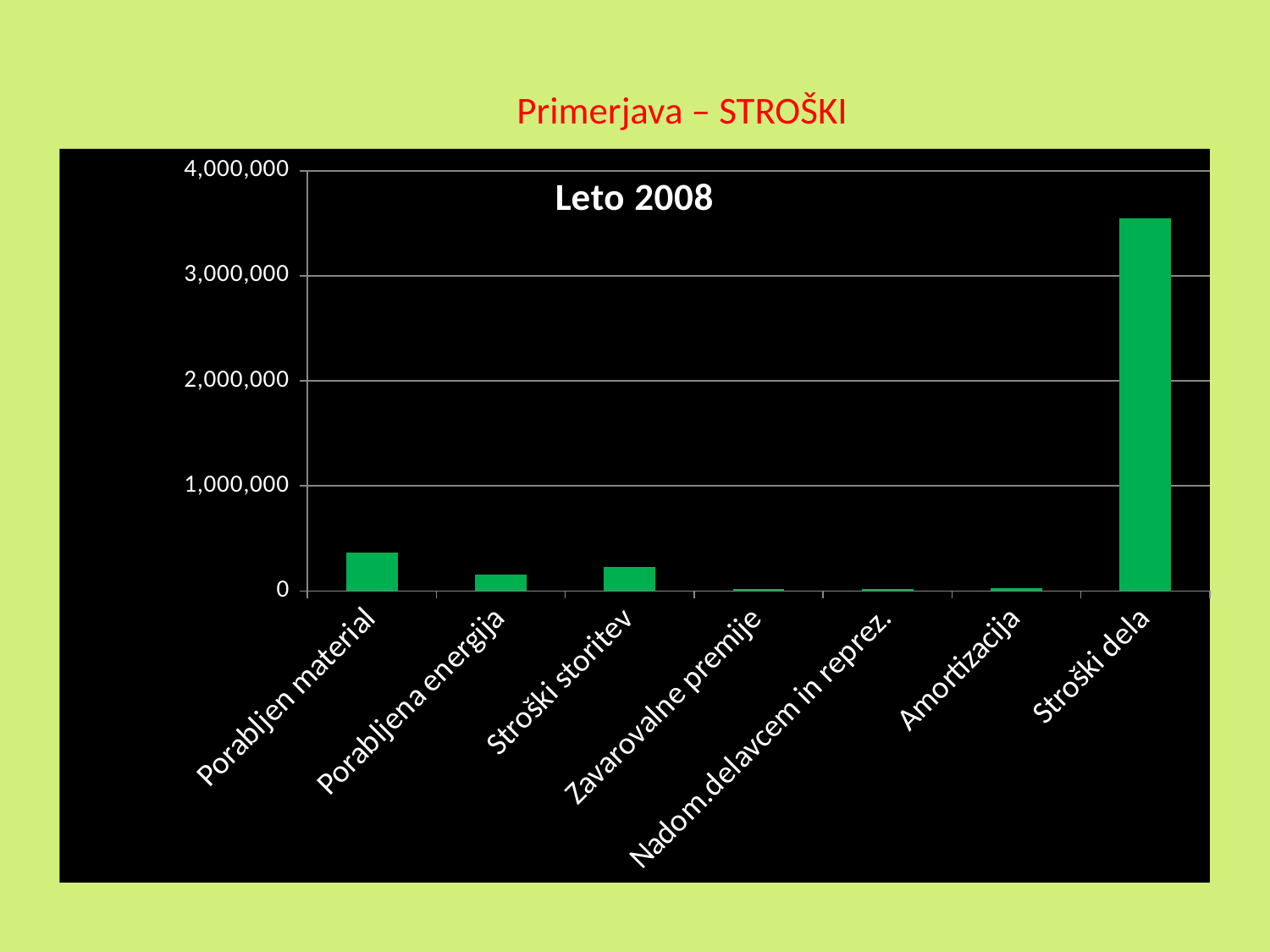

# Primerjava – STROŠKI

### Chart:

| Category | Leto 2008 |
|---|---|
| Porabljen material | 368499.95 |
| Porabljena energija | 156143.62 |
| Stroški storitev | 231212.41999999998 |
| Zavarovalne premije | 15364.76 |
| Nadom.delavcem in reprez. | 18542.490000000005 |
| Amortizacija | 22992.45 |
| Stroški dela | 3551128.4099999997 |